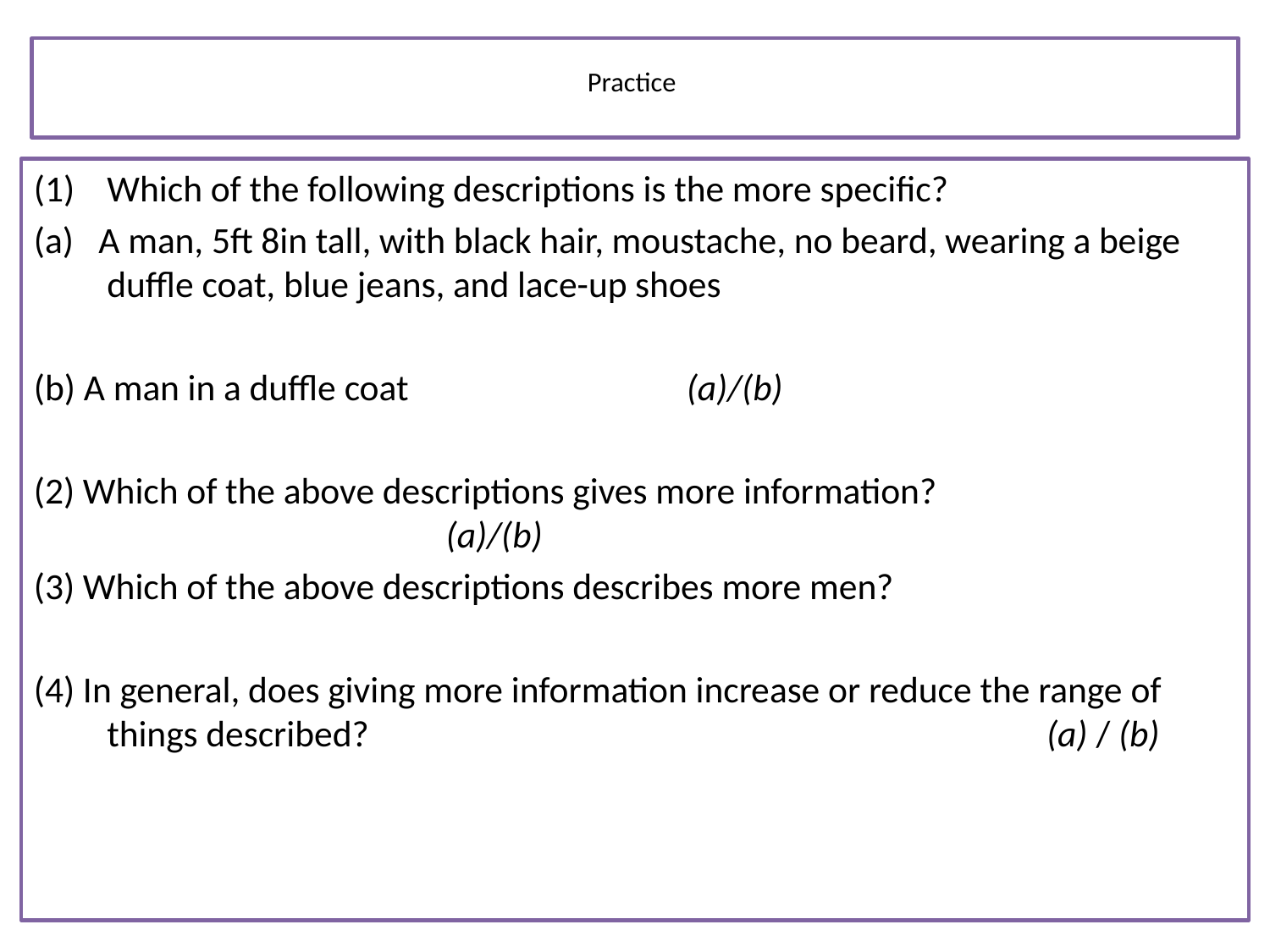

# Practice
Which of the following descriptions is the more specific?
(a)   A man, 5ft 8in tall, with black hair, moustache, no beard, wearing a beige duffle coat, blue jeans, and lace-up shoes

(b) A man in a duffle coat 			                             (a)/(b)

(2) Which of the above descriptions gives more information? 					                                                                             (a)/(b)
(3) Which of the above descriptions describes more men?

(4) In general, does giving more information increase or reduce the range of things described?                                                                                  (a) / (b)